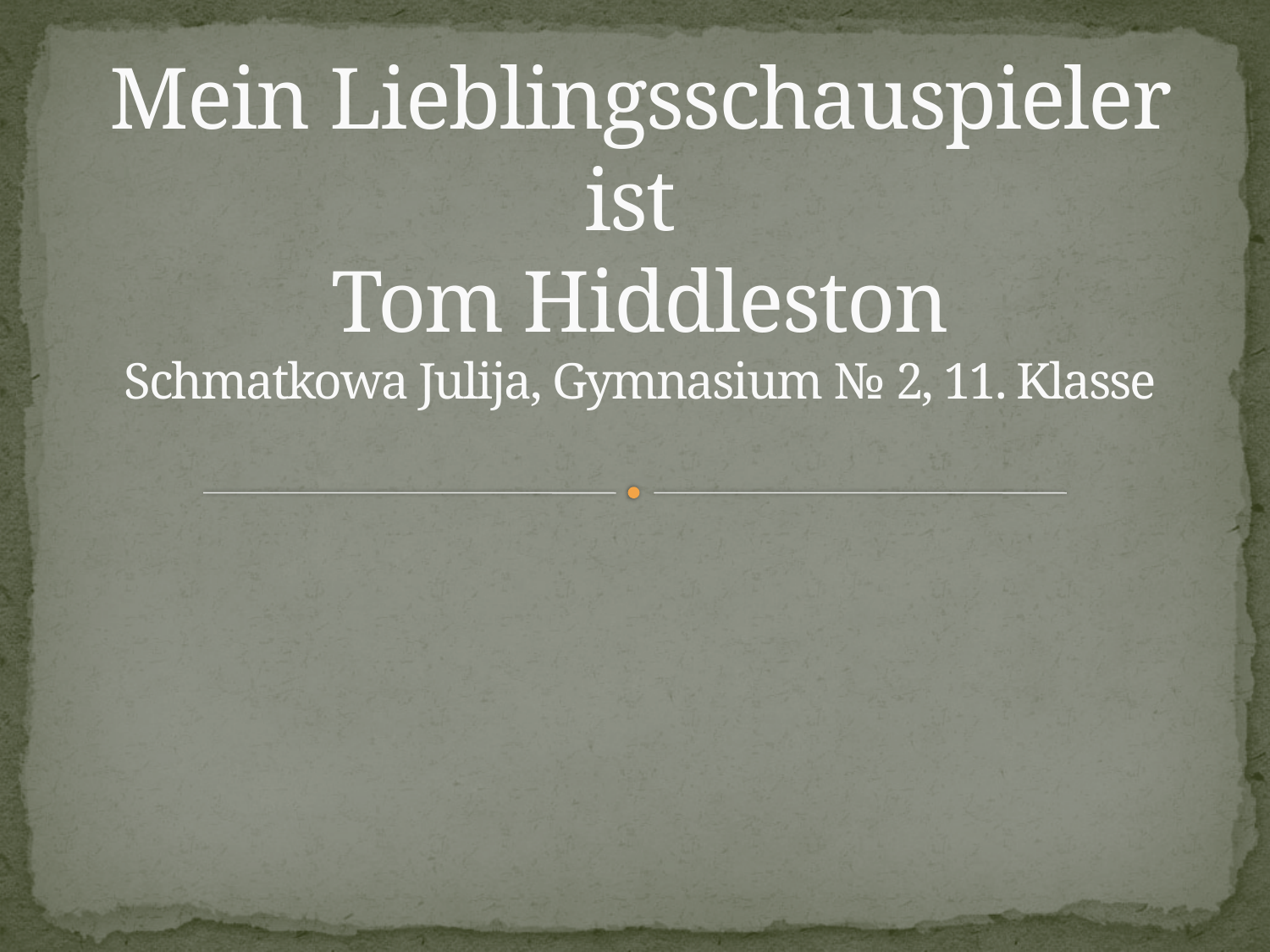

# Mein Lieblingsschauspieler ist Tom Hiddleston Schmatkowa Julija, Gymnasium № 2, 11. Klasse